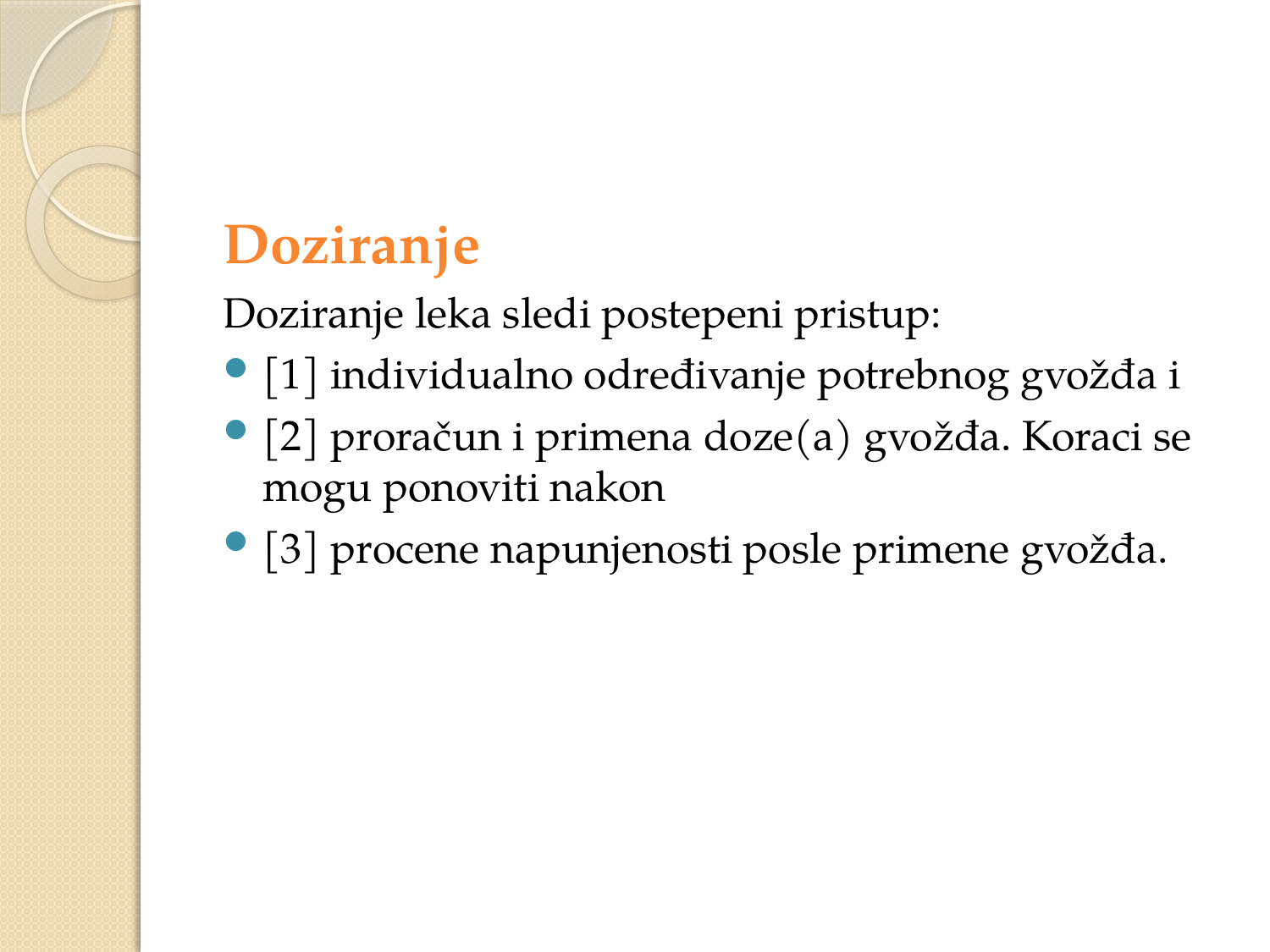

#
Doziranje
Doziranje leka sledi postepeni pristup:
[1] individualno određivanje potrebnog gvožđa i
[2] proračun i primena doze(a) gvožđa. Koraci se mogu ponoviti nakon
[3] procene napunjenosti posle primene gvožđa.